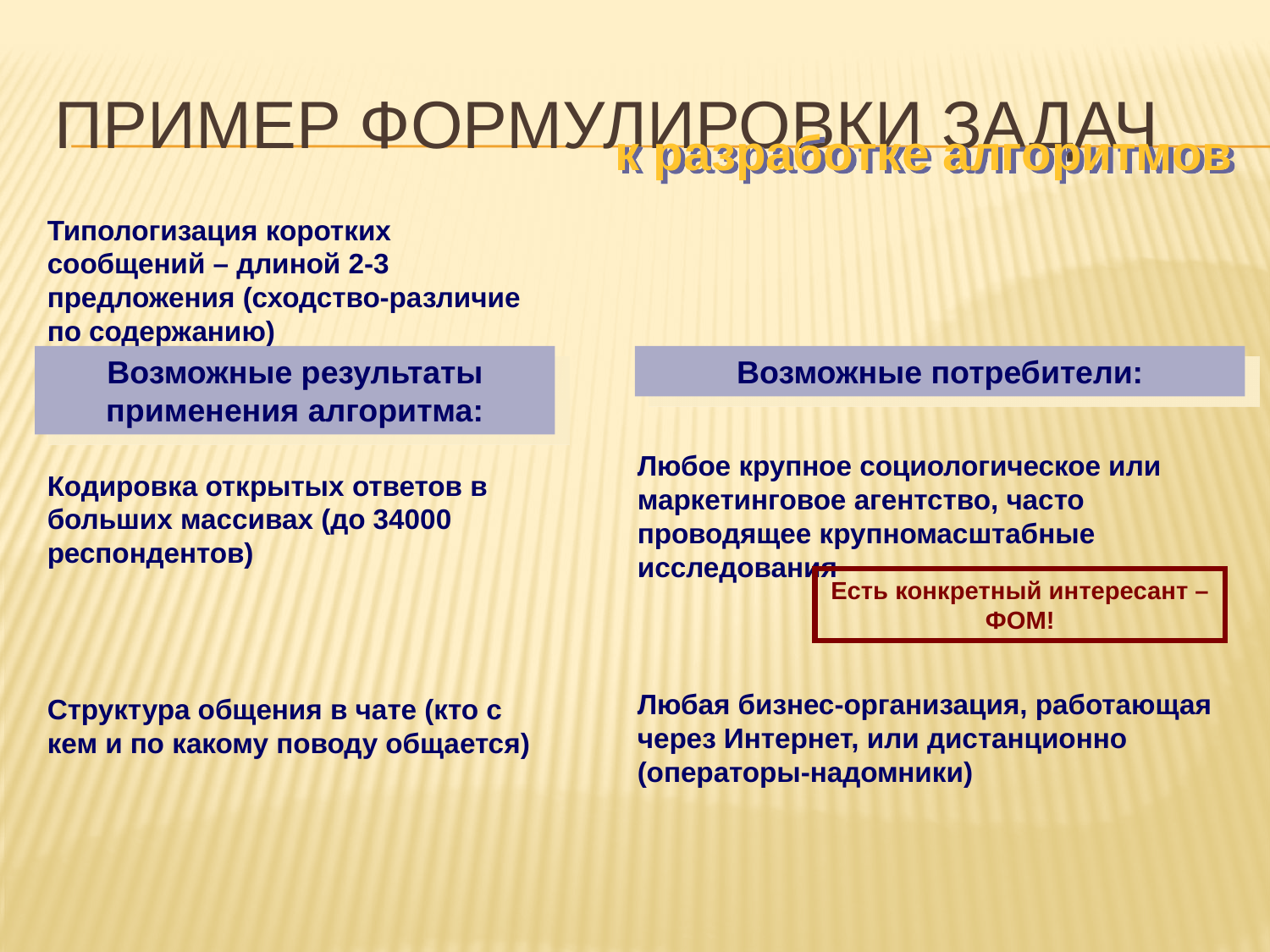

# ПРИМЕР формулировки задач
к разработке алгоритмов
Типологизация коротких сообщений – длиной 2-3 предложения (сходство-различие по содержанию)
Возможные результаты применения алгоритма:
Возможные потребители:
Любое крупное социологическое или маркетинговое агентство, часто проводящее крупномасштабные исследования
Кодировка открытых ответов в больших массивах (до 34000 респондентов)
Есть конкретный интересант – ФОМ!
Любая бизнес-организация, работающая через Интернет, или дистанционно (операторы-надомники)
Структура общения в чате (кто с кем и по какому поводу общается)